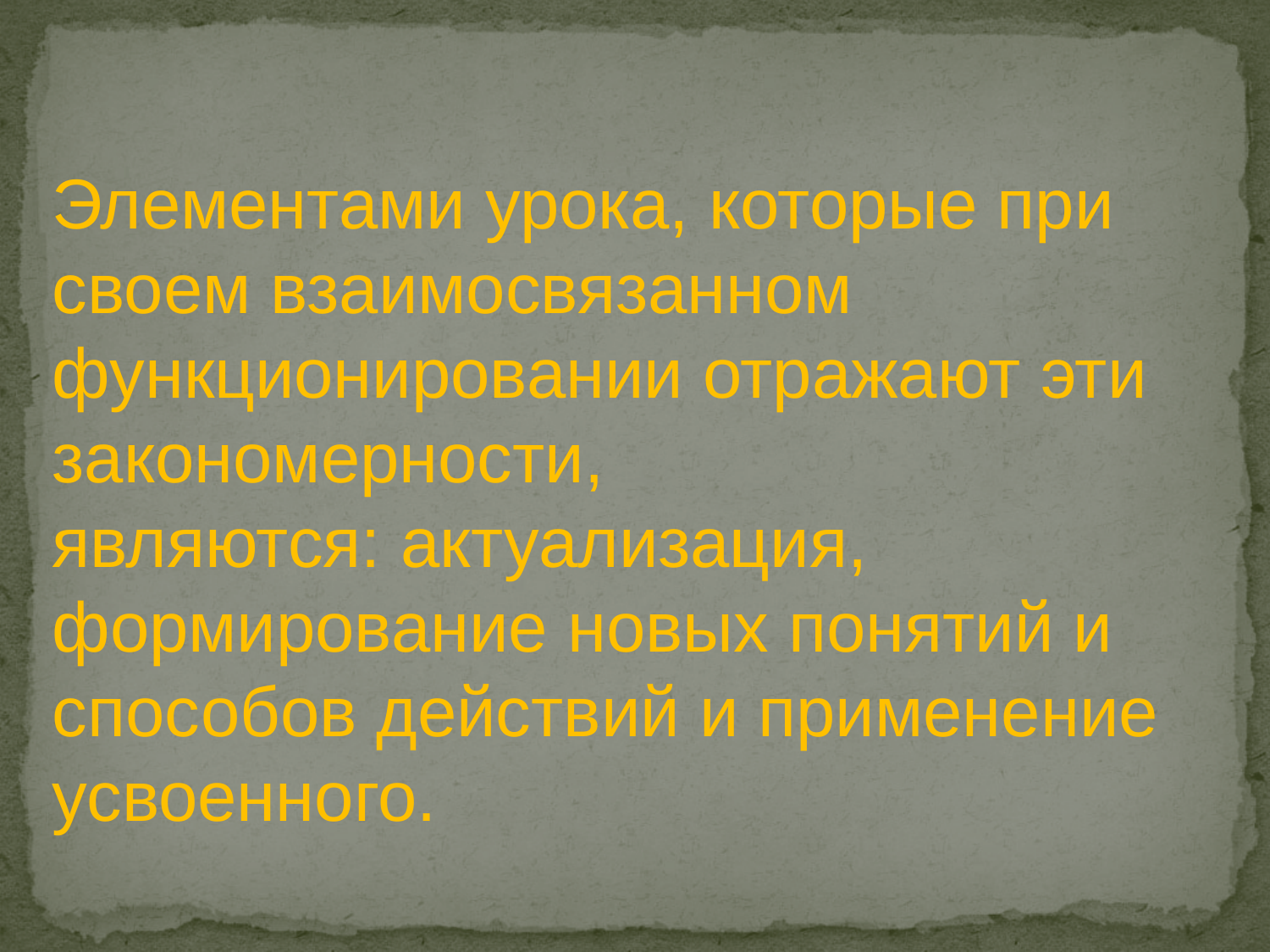

Элементами урока, которые при своем взаимосвязанном функционировании отражают эти закономерности, являются: актуализация, формирование новых понятий и способов действий и применение усвоенного.